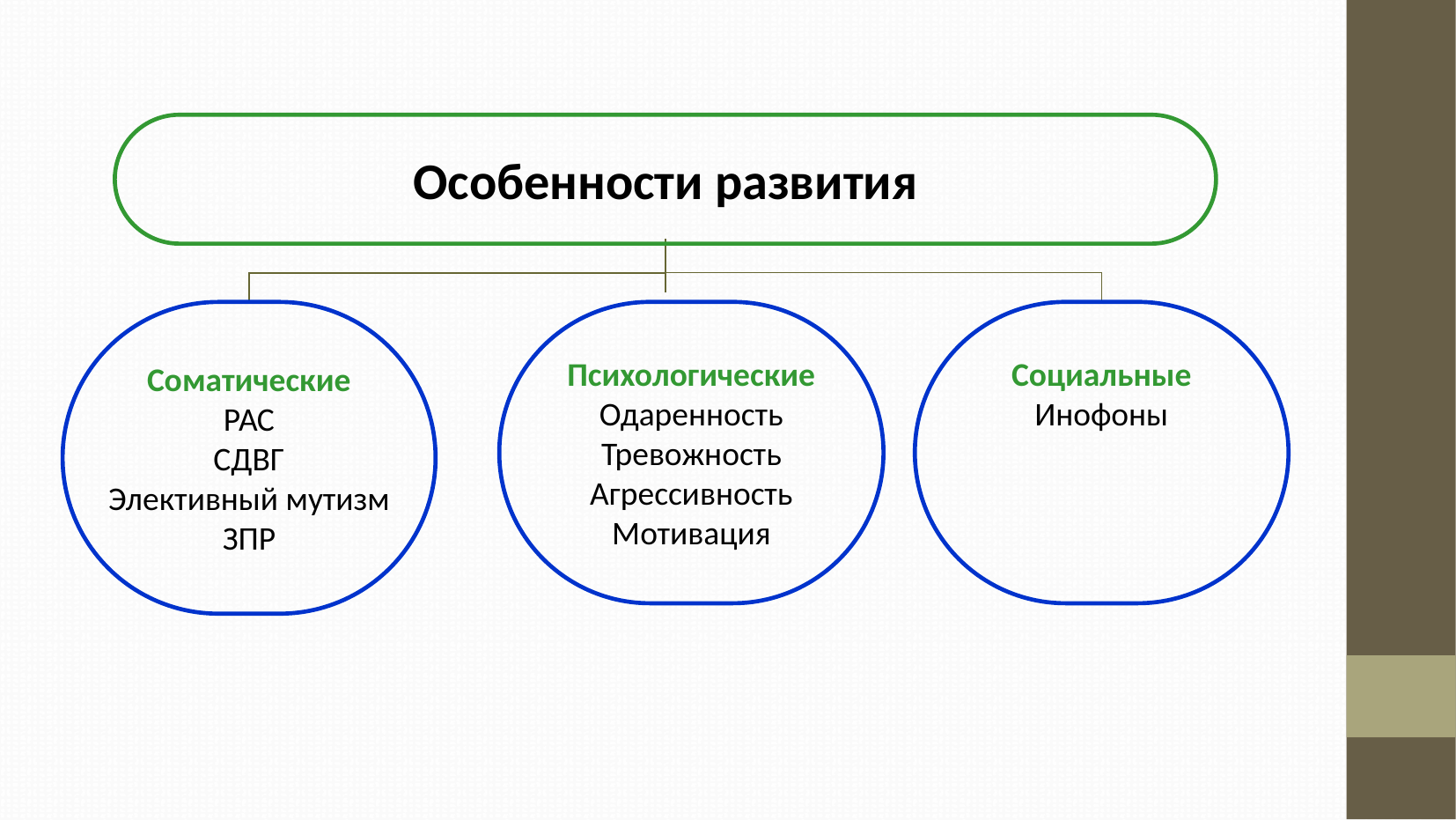

Особенности развития
Соматические
РАС
СДВГ
Элективный мутизм
ЗПР

Психологические
Одаренность
Тревожность
Агрессивность
Мотивация

Социальные
Инофоны